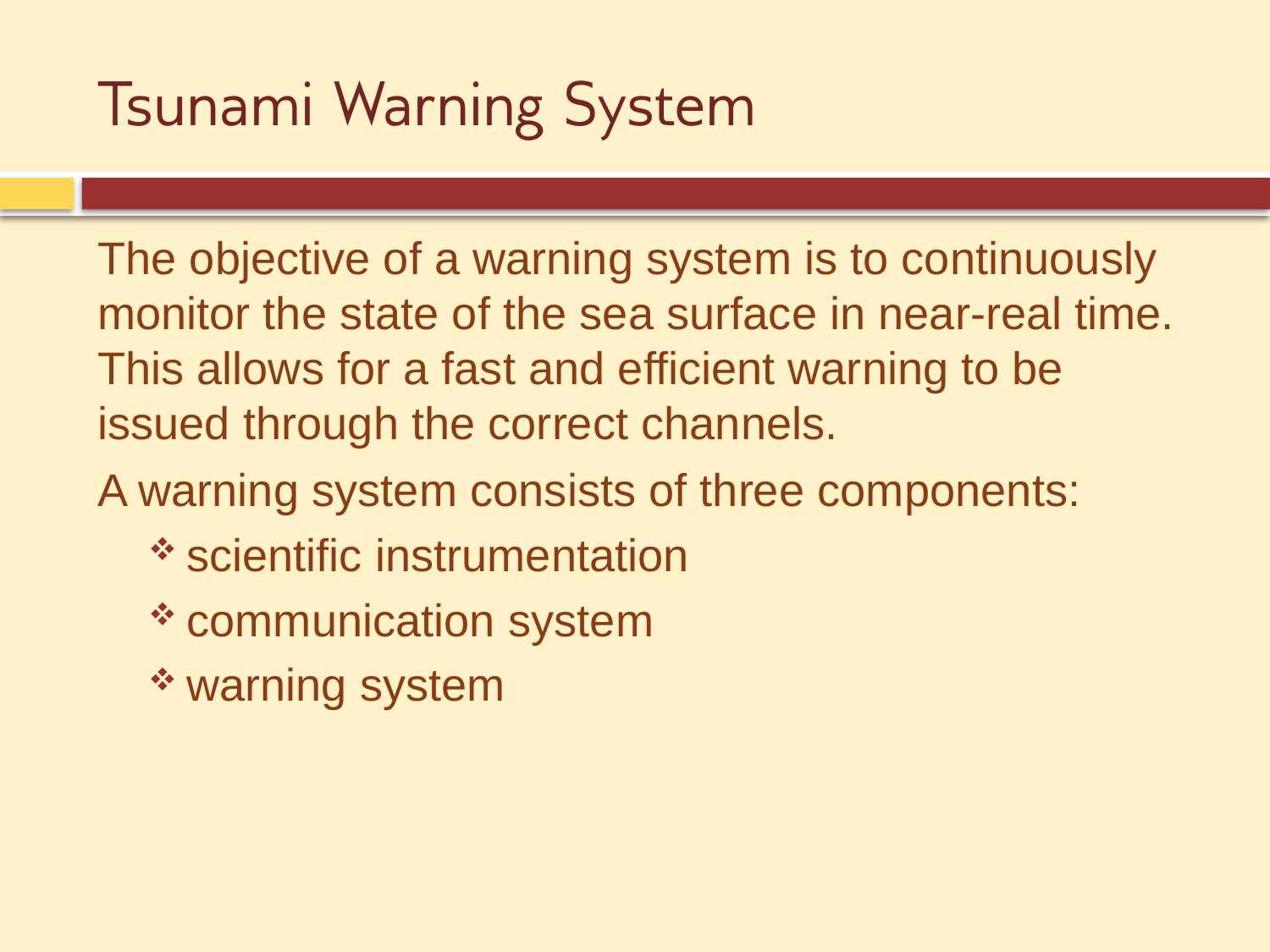

# Tsunami Warning System
The objective of a warning system is to continuously monitor the state of the sea surface in near-real time.  This allows for a fast and efficient warning to be issued through the correct channels.
A warning system consists of three components:
scientific instrumentation
communication system
warning system